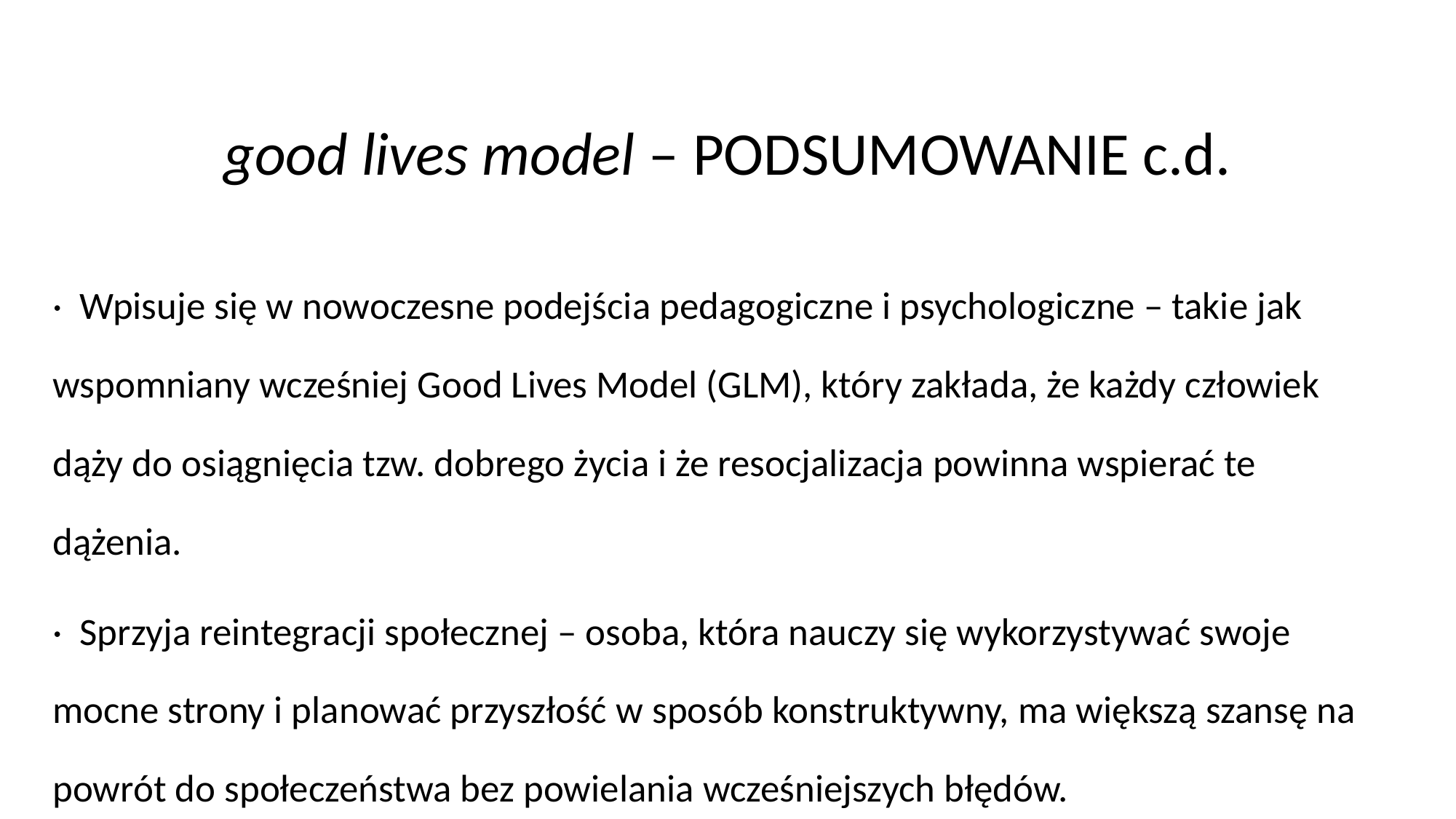

# good lives model – PODSUMOWANIE c.d.
·  Wpisuje się w nowoczesne podejścia pedagogiczne i psychologiczne – takie jak wspomniany wcześniej Good Lives Model (GLM), który zakłada, że każdy człowiek dąży do osiągnięcia tzw. dobrego życia i że resocjalizacja powinna wspierać te dążenia.
·  Sprzyja reintegracji społecznej – osoba, która nauczy się wykorzystywać swoje mocne strony i planować przyszłość w sposób konstruktywny, ma większą szansę na powrót do społeczeństwa bez powielania wcześniejszych błędów.